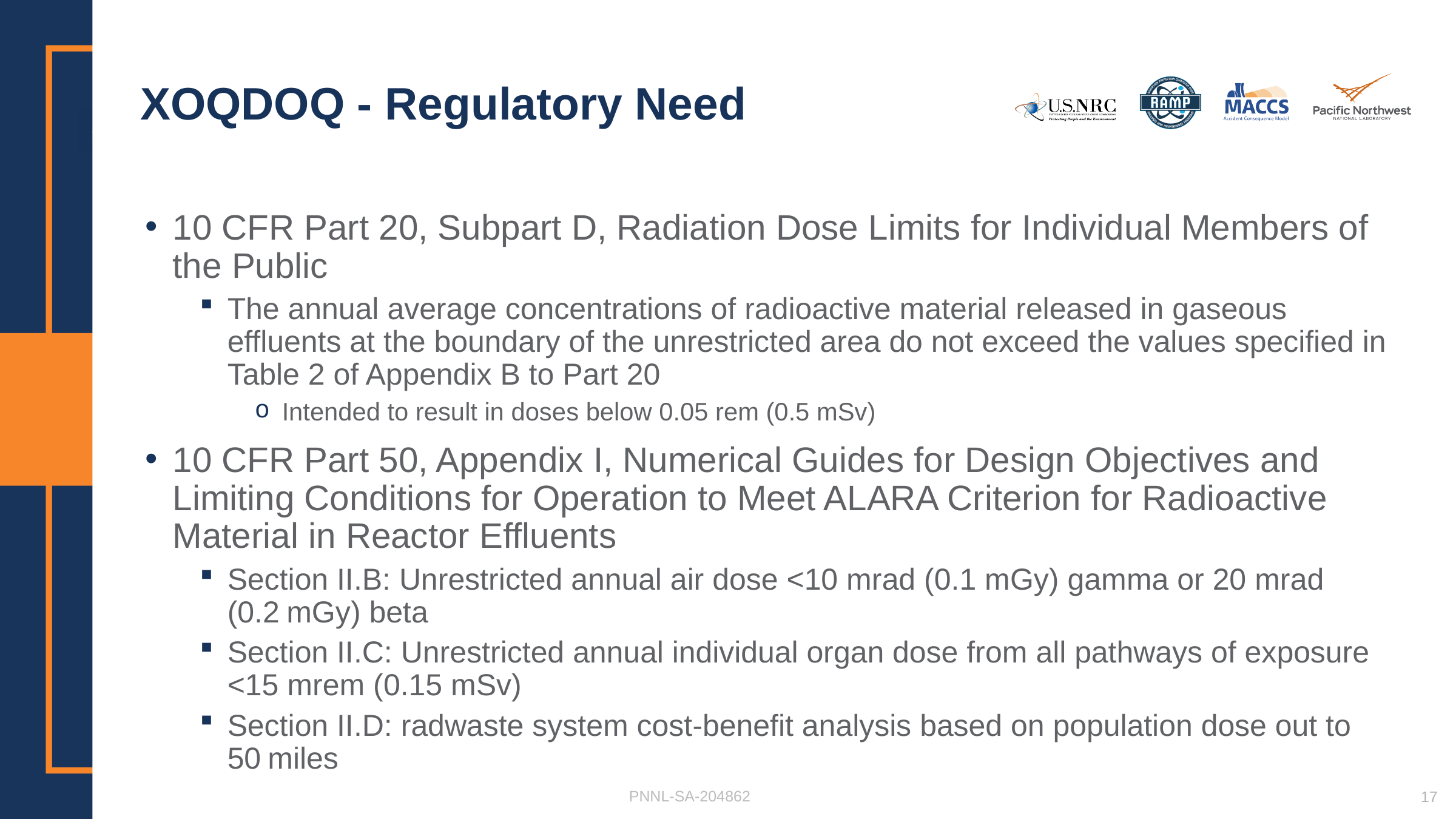

# XOQDOQ - Regulatory Need
10 CFR Part 20, Subpart D, Radiation Dose Limits for Individual Members of the Public
The annual average concentrations of radioactive material released in gaseous effluents at the boundary of the unrestricted area do not exceed the values specified in Table 2 of Appendix B to Part 20
Intended to result in doses below 0.05 rem (0.5 mSv)
10 CFR Part 50, Appendix I, Numerical Guides for Design Objectives and Limiting Conditions for Operation to Meet ALARA Criterion for Radioactive Material in Reactor Effluents
Section II.B: Unrestricted annual air dose <10 mrad (0.1 mGy) gamma or 20 mrad (0.2 mGy) beta
Section II.C: Unrestricted annual individual organ dose from all pathways of exposure <15 mrem (0.15 mSv)
Section II.D: radwaste system cost-benefit analysis based on population dose out to 50 miles
PNNL-SA-204862
17